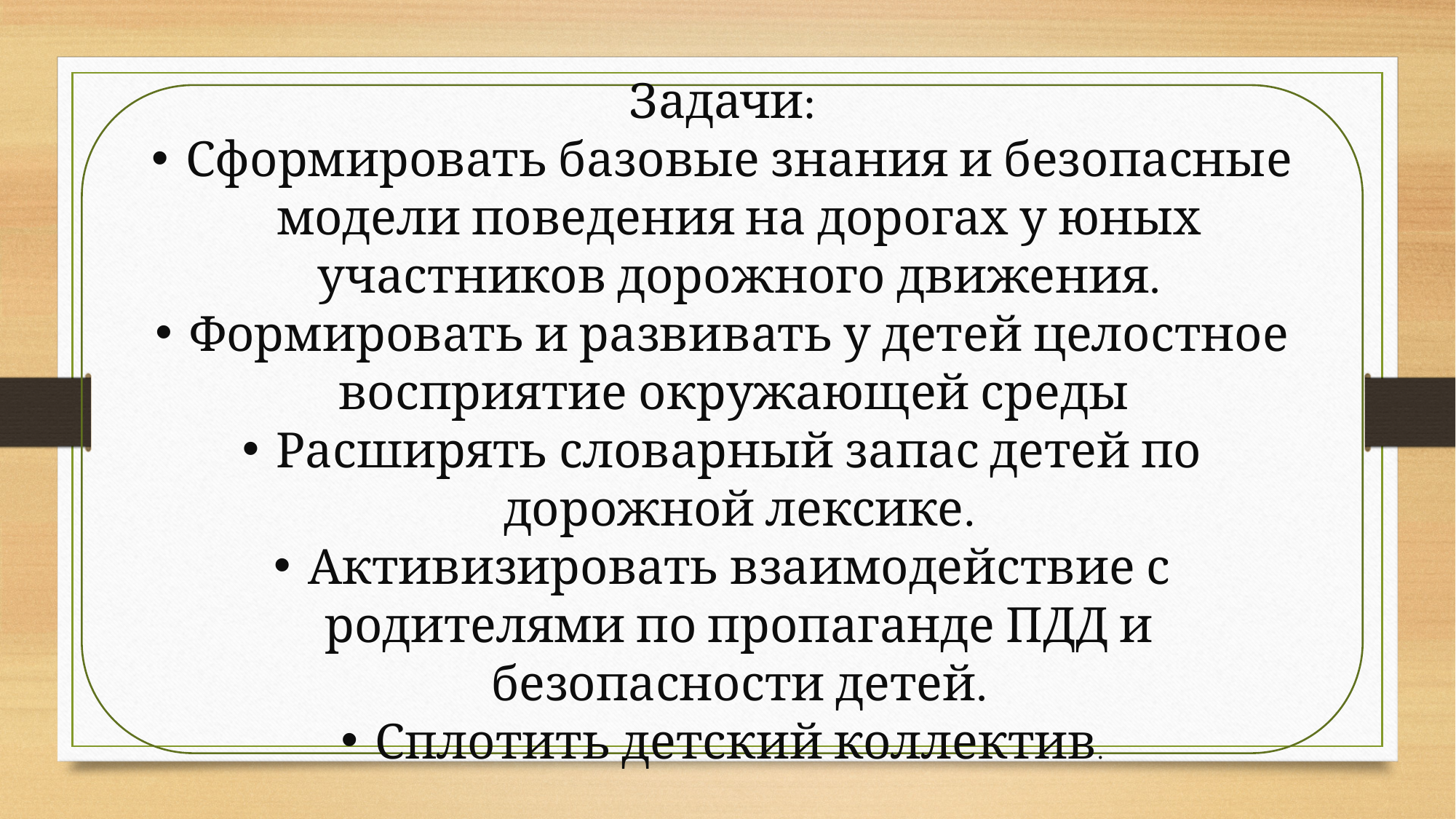

Задачи:
Сформировать базовые знания и безопасные модели поведения на дорогах у юных участников дорожного движения.
Формировать и развивать у детей целостное восприятие окружающей среды
Расширять словарный запас детей по дорожной лексике.
Активизировать взаимодействие с родителями по пропаганде ПДД и безопасности детей.
Сплотить детский коллектив.